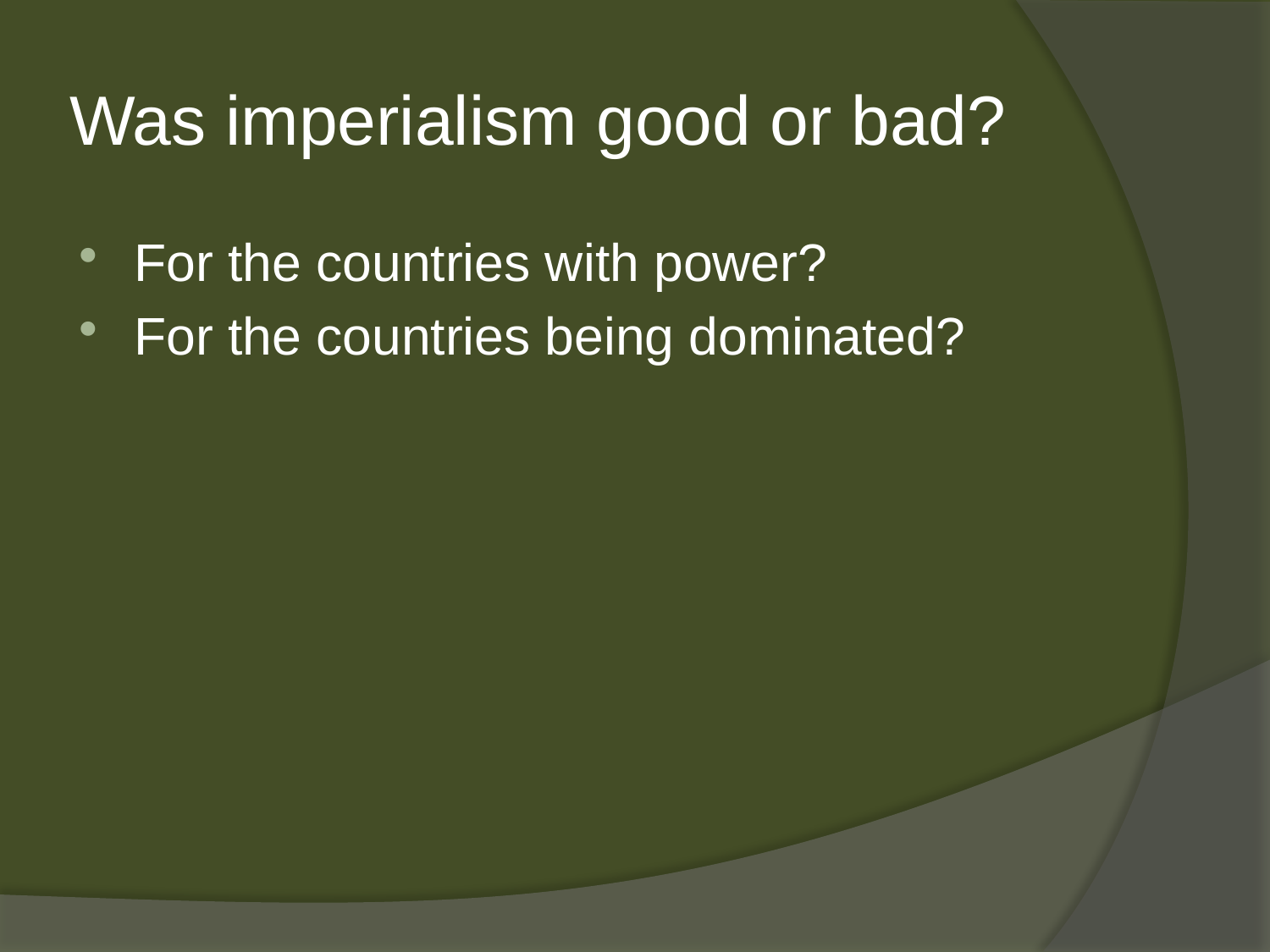

# Was imperialism good or bad?
For the countries with power?
For the countries being dominated?